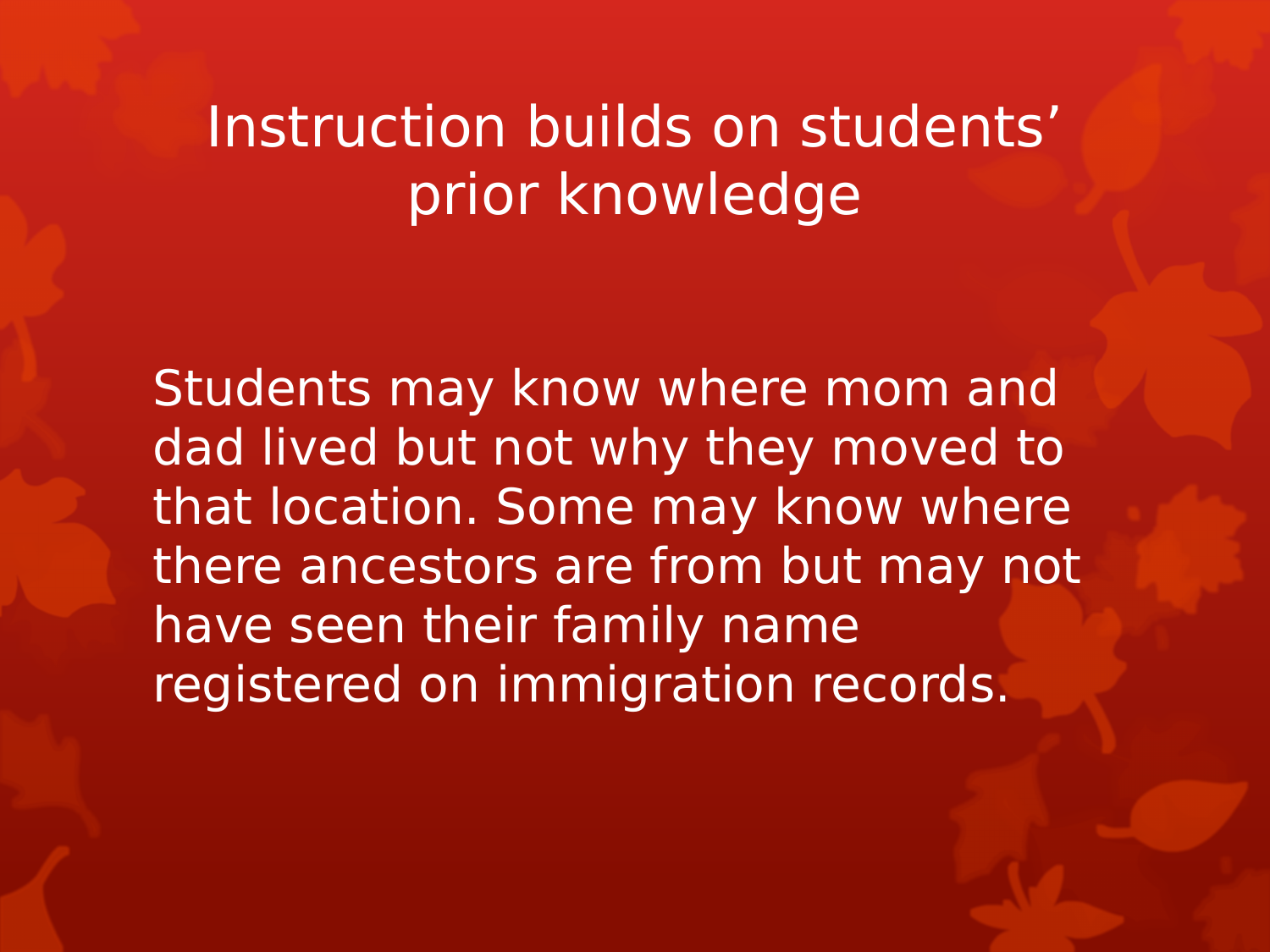

# Instruction builds on students’ prior knowledge

Students may know where mom and dad lived but not why they moved to that location. Some may know where there ancestors are from but may not have seen their family name registered on immigration records.